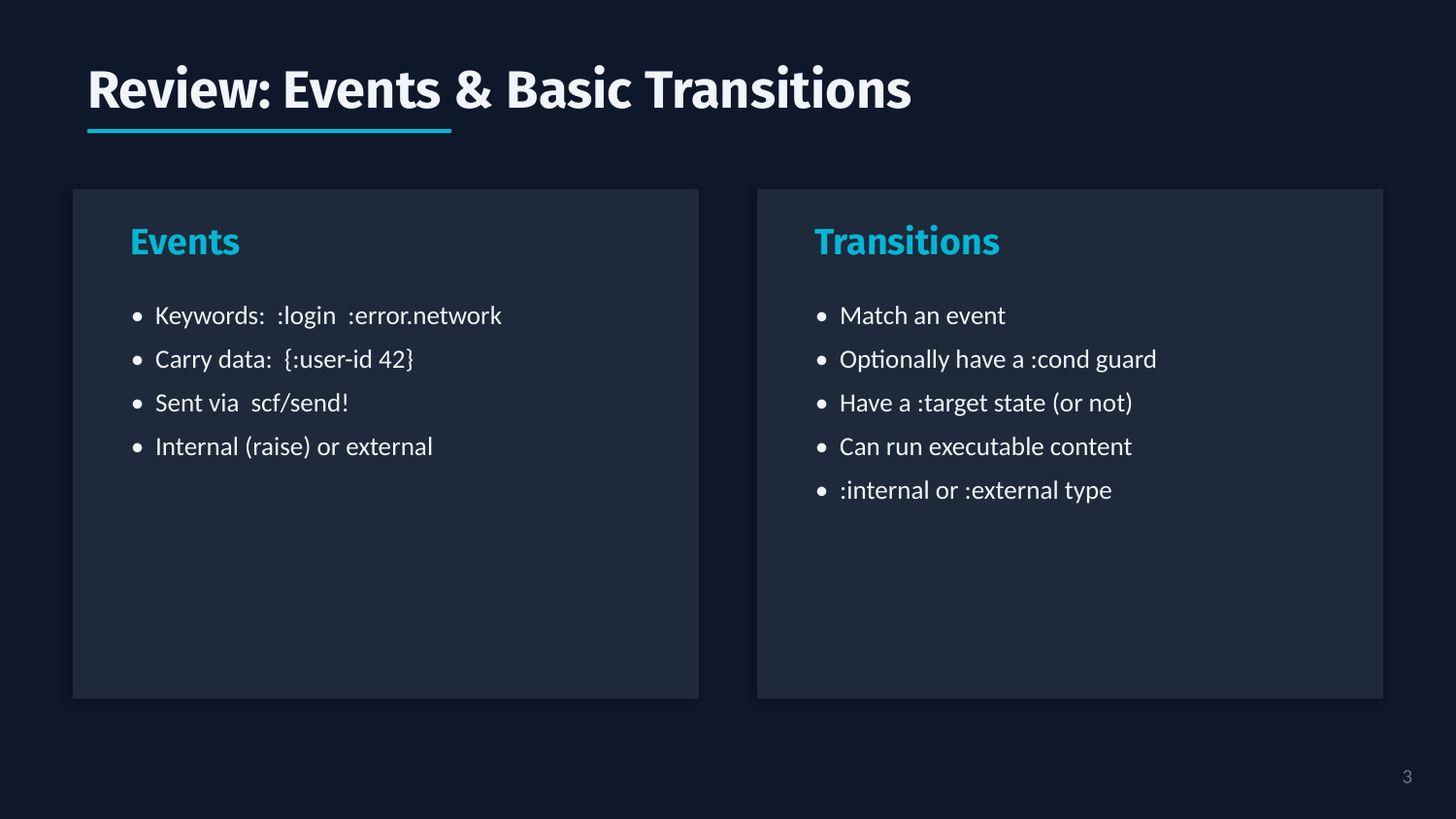

Review: Events & Basic Transitions

Events
Transitions
•  Keywords:  :login  :error.network
•  Carry data:  {:user-id 42}
•  Sent via  scf/send!
•  Internal (raise) or external
•  Match an event
•  Optionally have a :cond guard
•  Have a :target state (or not)
•  Can run executable content
•  :internal or :external type
3